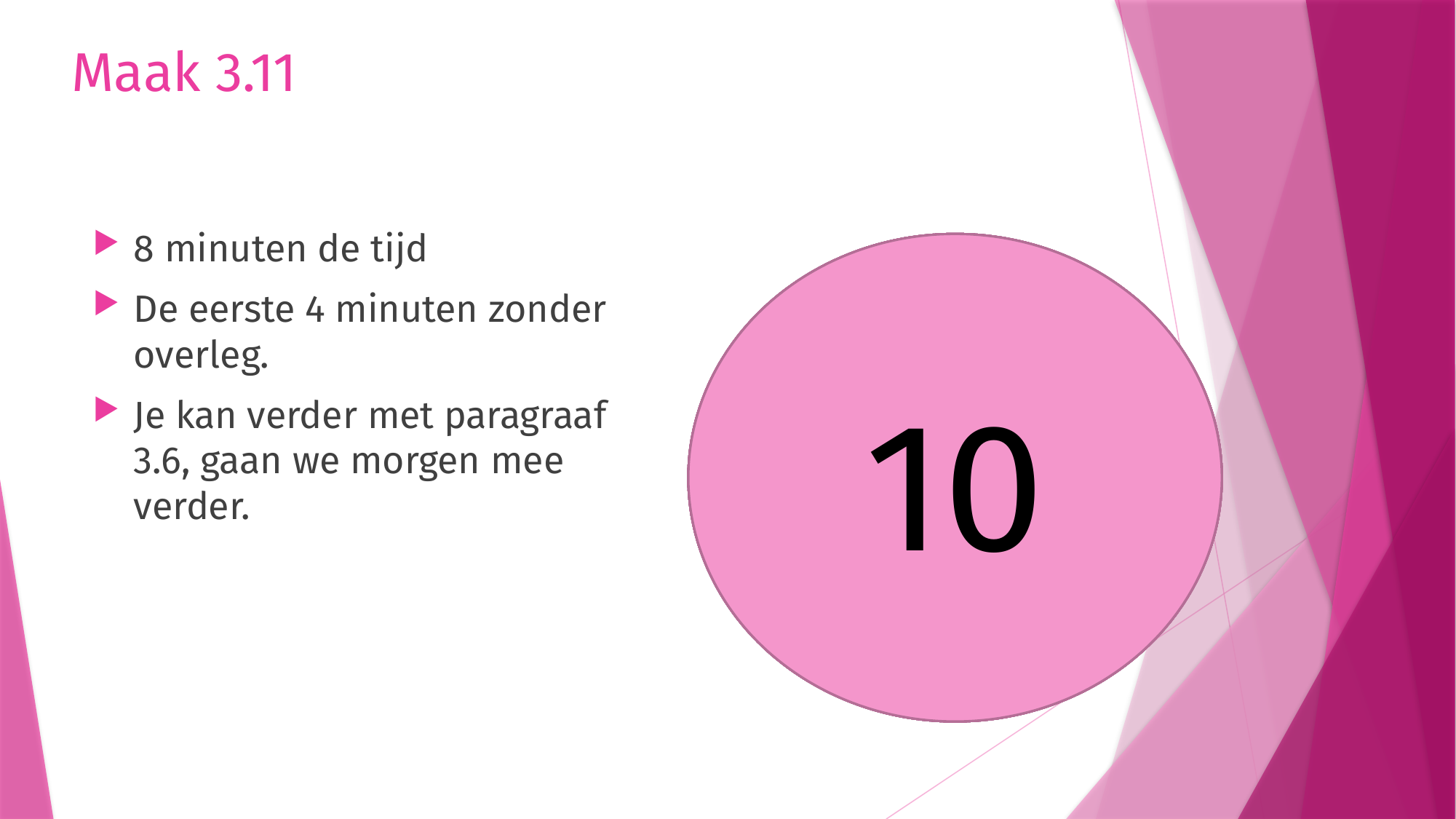

# Maak 3.11
8 minuten de tijd
De eerste 4 minuten zonder overleg.
Je kan verder met paragraaf 3.6, gaan we morgen mee verder.
10
8
9
5
6
7
4
3
1
2